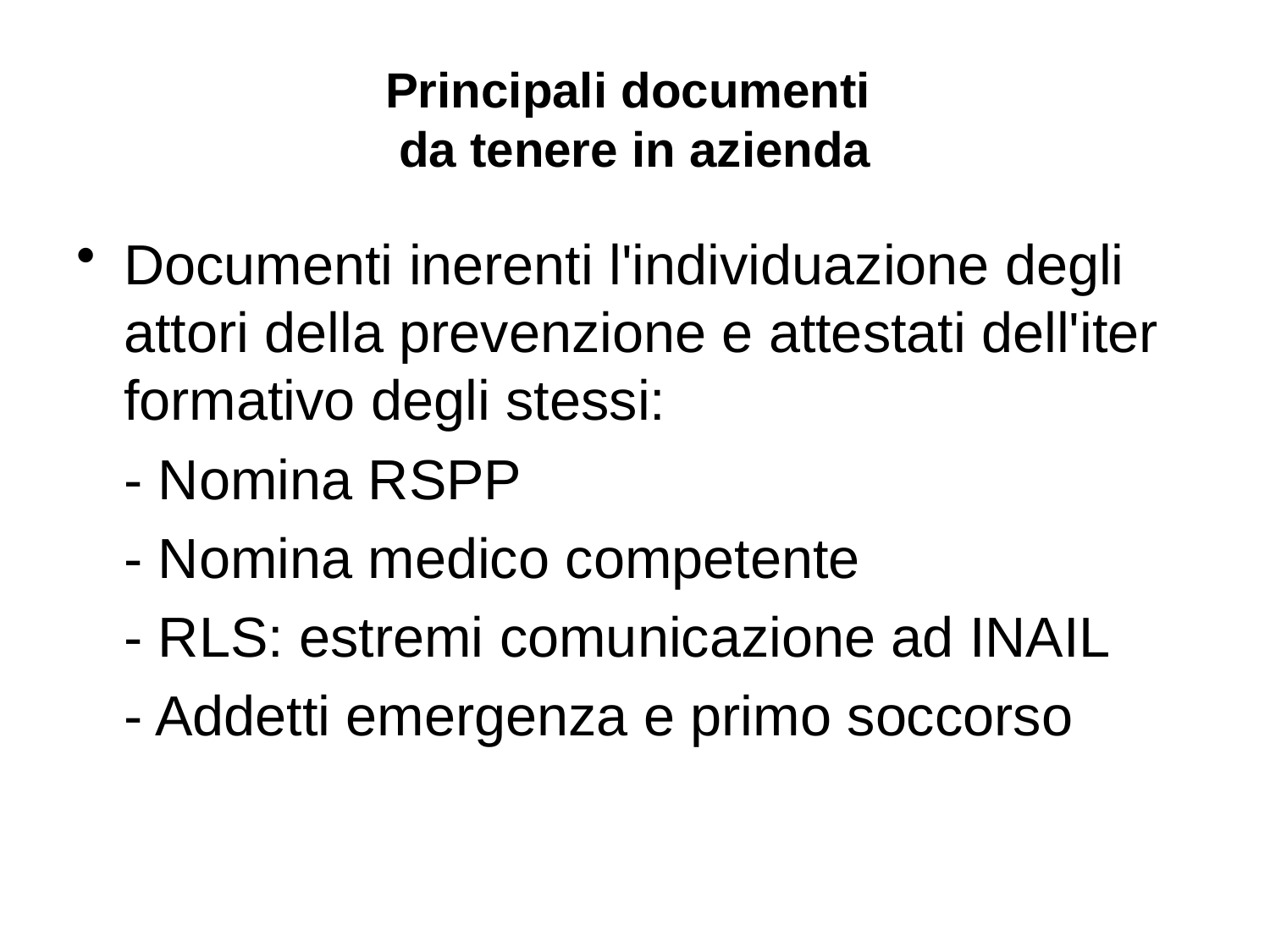

# Principali documenti da tenere in azienda
Documenti inerenti l'individuazione degli attori della prevenzione e attestati dell'iter formativo degli stessi:
	- Nomina RSPP
	- Nomina medico competente
	- RLS: estremi comunicazione ad INAIL
	- Addetti emergenza e primo soccorso